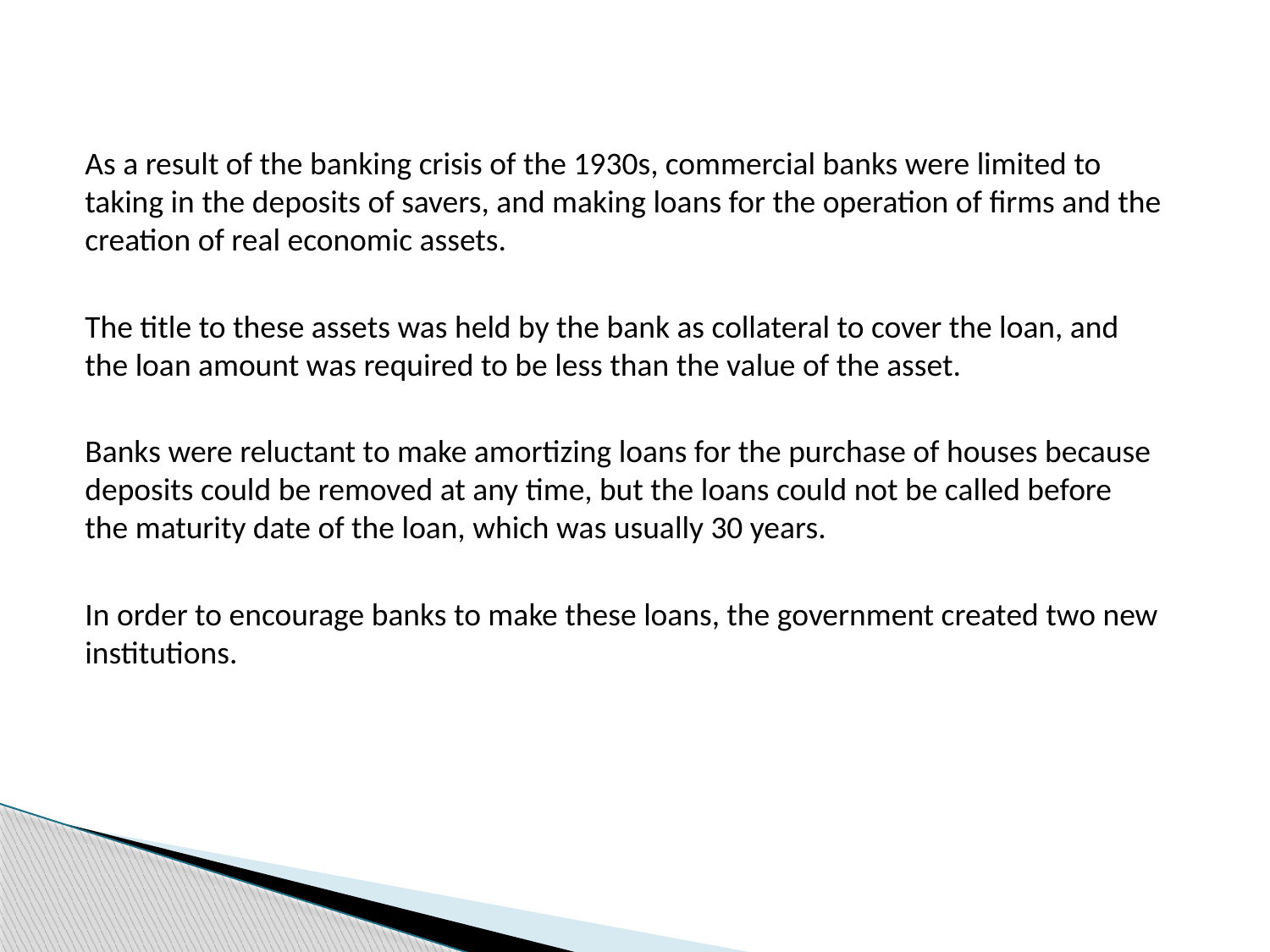

#

As a result of the banking crisis of the 1930s, commercial banks were limited to taking in the deposits of savers, and making loans for the operation of firms and the creation of real economic assets.

The title to these assets was held by the bank as collateral to cover the loan, and the loan amount was required to be less than the value of the asset.

Banks were reluctant to make amortizing loans for the purchase of houses because deposits could be removed at any time, but the loans could not be called before the maturity date of the loan, which was usually 30 years.

In order to encourage banks to make these loans, the government created two new institutions.